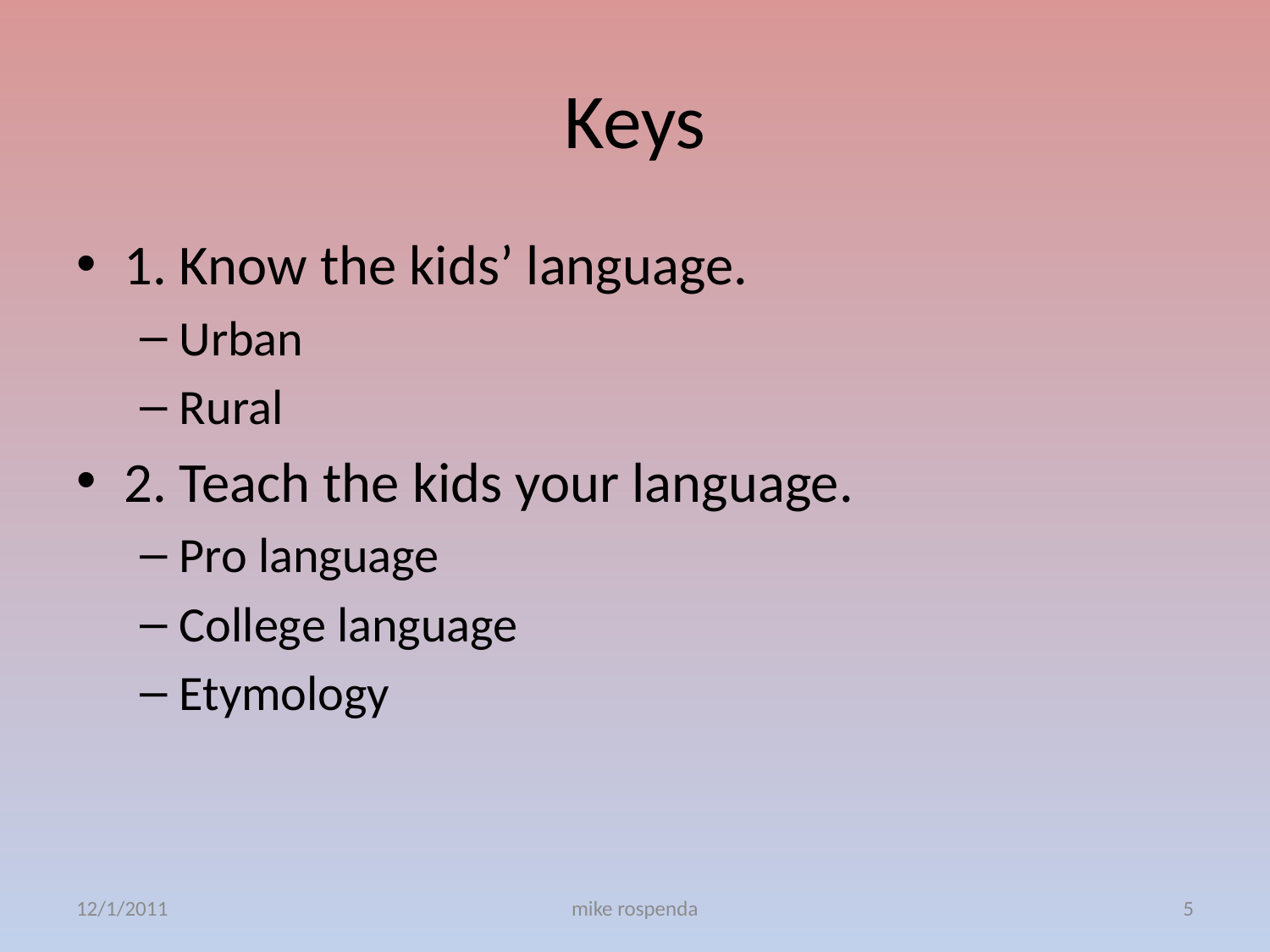

# Keys
1. Know the kids’ language.
Urban
Rural
2. Teach the kids your language.
Pro language
College language
Etymology
12/1/2011
mike rospenda
5